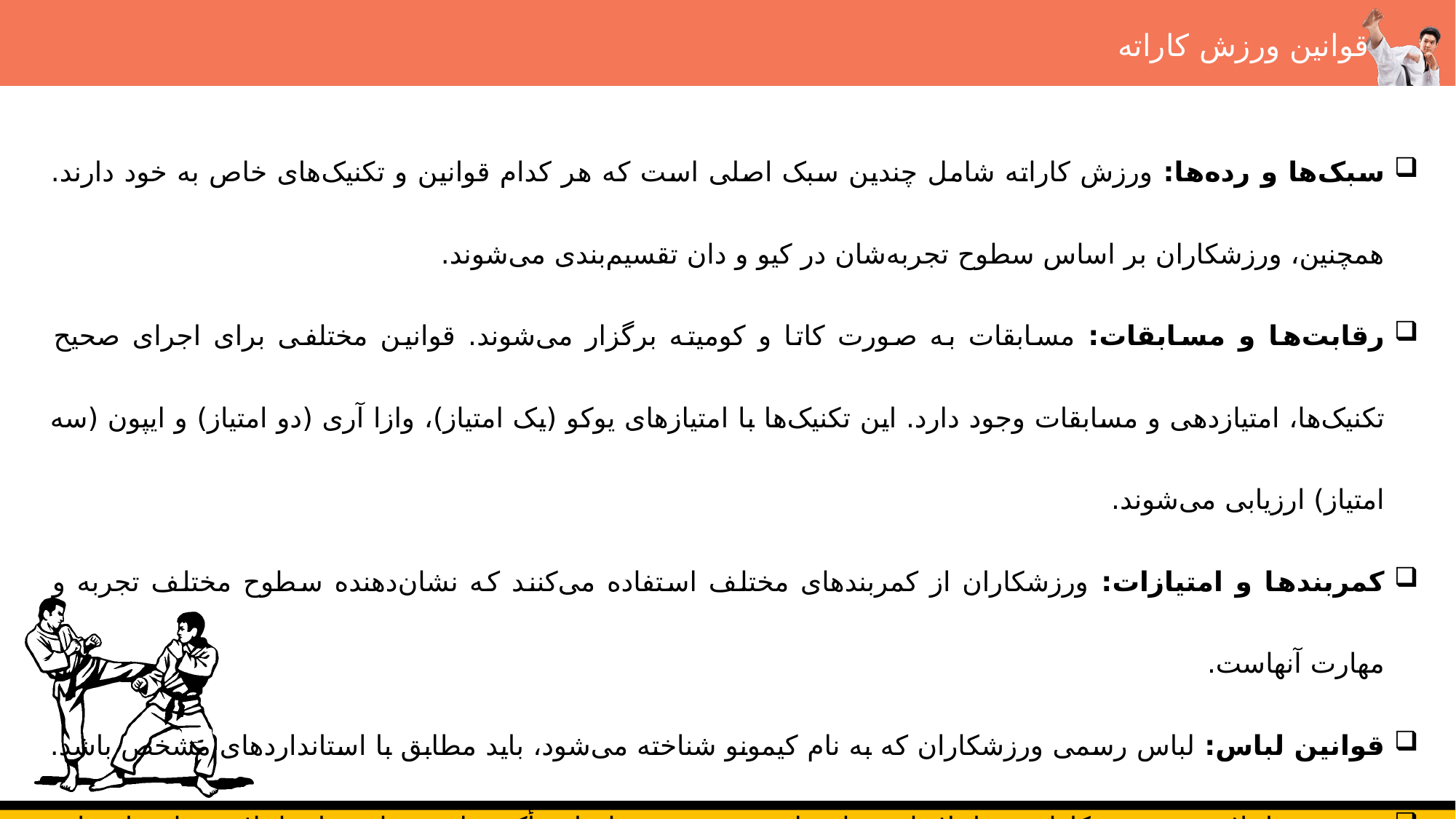

قوانین ورزش کاراته
سبک‌ها و رده‌ها: ورزش کاراته شامل چندین سبک اصلی است که هر کدام قوانین و تکنیک‌های خاص به خود دارند. همچنین، ورزشکاران بر اساس سطوح تجربه‌شان در کیو و دان تقسیم‌بندی می‌شوند.
رقابت‌ها و مسابقات: مسابقات به صورت کاتا و کومیته برگزار می‌شوند. قوانین مختلفی برای اجرای صحیح تکنیک‌ها، امتیازدهی و مسابقات وجود دارد. این تکنیک‌ها با امتیازهای یوکو (یک امتیاز)، وازا آری (دو امتیاز) و ایپون (سه امتیاز) ارزیابی می‌شوند.
کمربند‌ها و امتیازات: ورزشکاران از کمربندهای مختلف استفاده می‌کنند که نشان‌دهنده سطوح مختلف تجربه و مهارت آنهاست.
قوانین لباس: لباس رسمی ورزشکاران که به نام کیمونو شناخته می‌شود، باید مطابق با استانداردهای مشخص باشد.
شخصیت اخلاقی: ورزش کاراته بر اخلاقیات و احترام به حریف و داوران تأکید دارد. مهارت‌های اخلاقی مانند احترام، انضباط